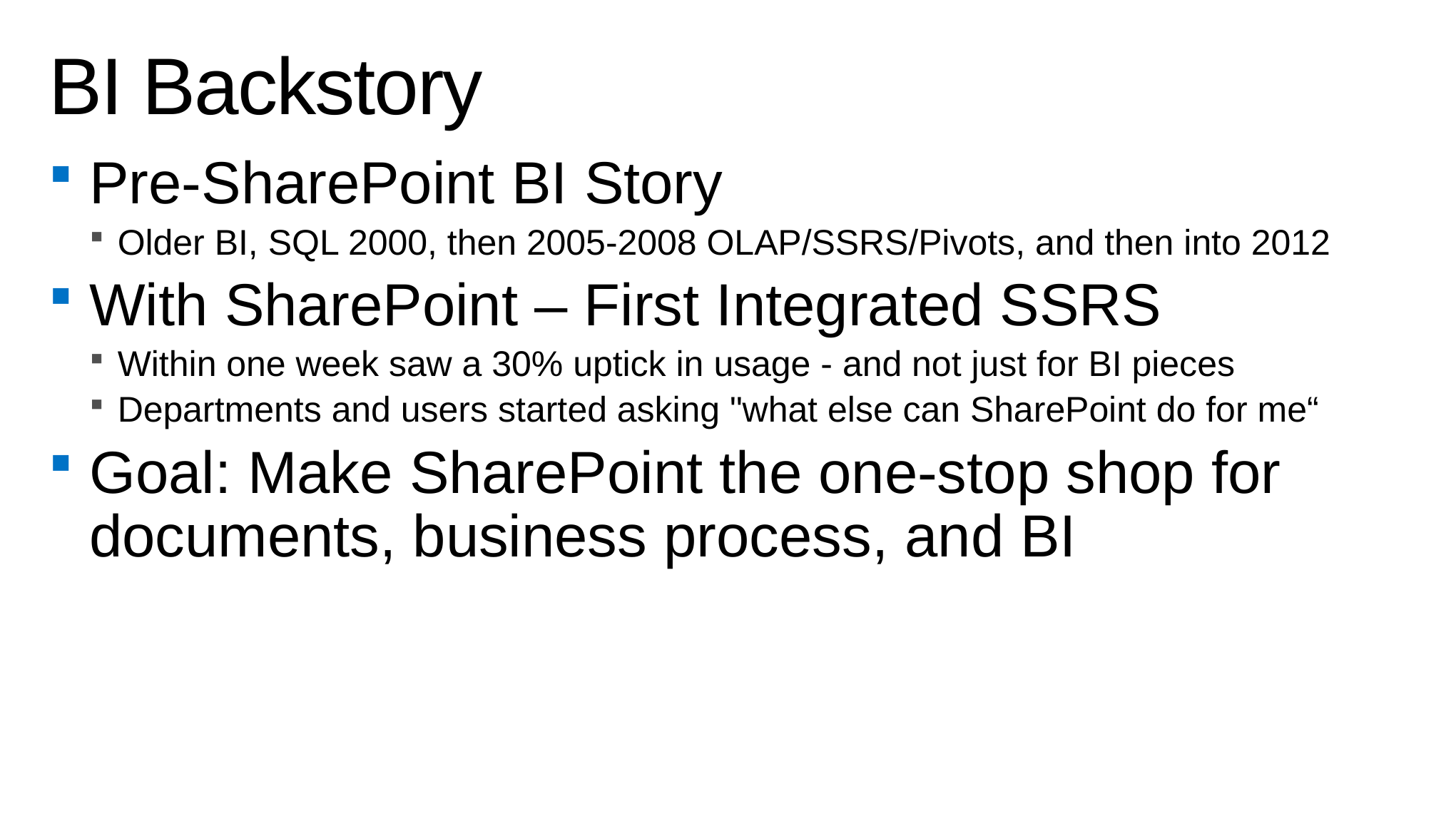

# BI Backstory
Pre-SharePoint BI Story
Older BI, SQL 2000, then 2005-2008 OLAP/SSRS/Pivots, and then into 2012
With SharePoint – First Integrated SSRS
Within one week saw a 30% uptick in usage - and not just for BI pieces
Departments and users started asking "what else can SharePoint do for me“
Goal: Make SharePoint the one-stop shop for documents, business process, and BI